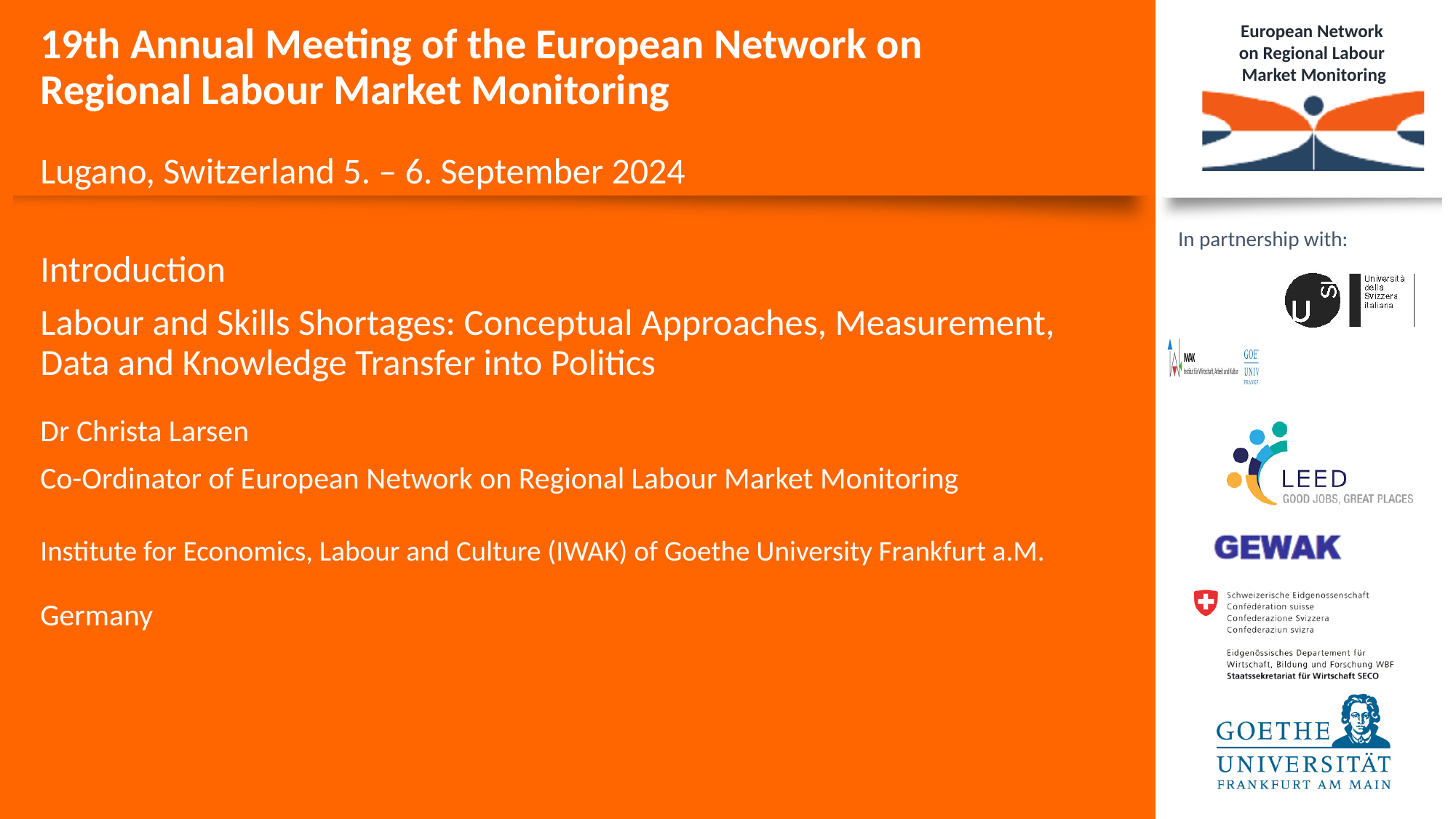

Introduction
Labour and Skills Shortages: Conceptual Approaches, Measurement, Data and Knowledge Transfer into Politics
Dr Christa Larsen
Co-Ordinator of European Network on Regional Labour Market Monitoring
Institute for Economics, Labour and Culture (IWAK) of Goethe University Frankfurt a.M.
Germany